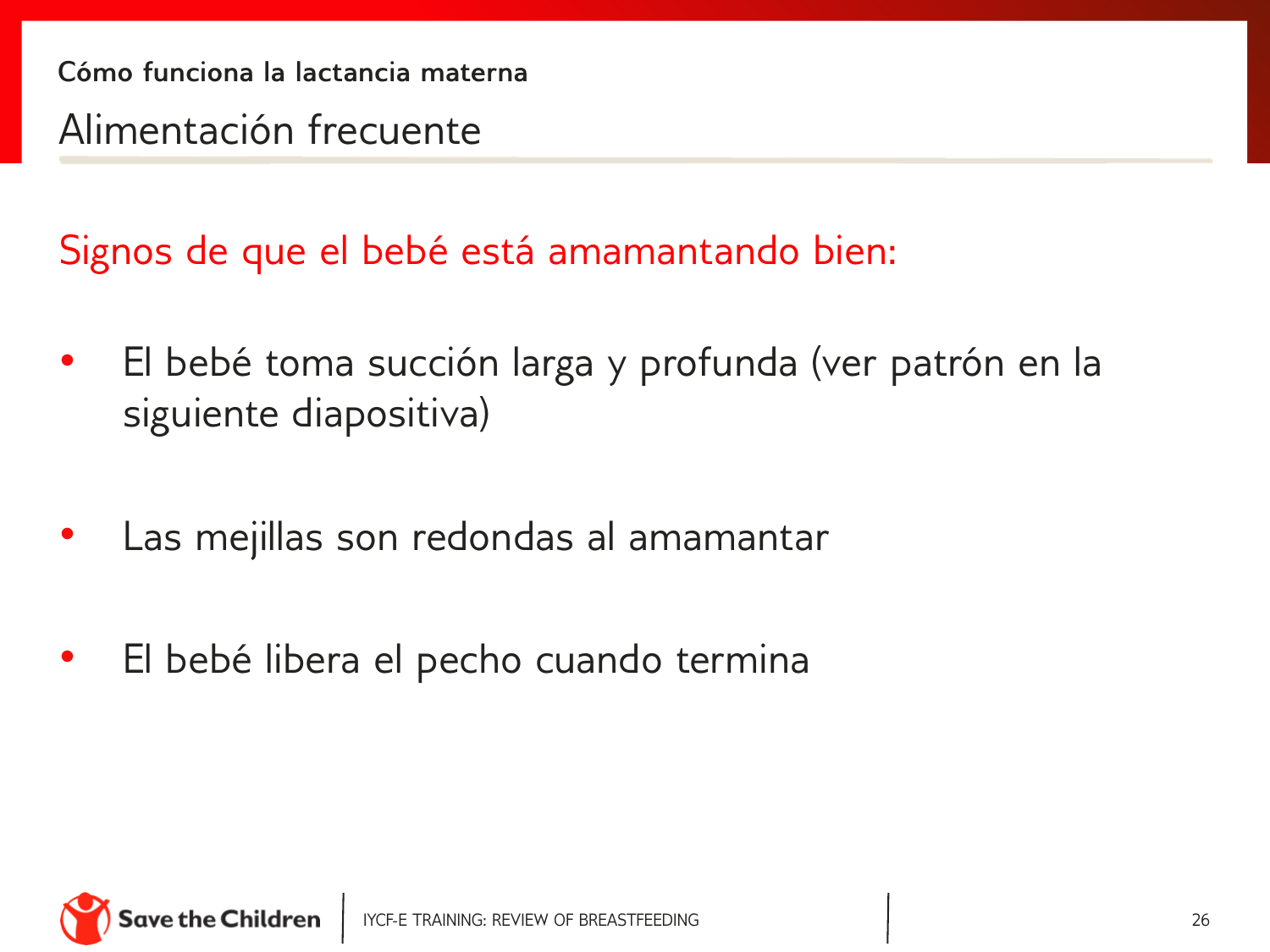

# Cómo funciona la lactancia materna
Alimentación frecuente
Signos de que el bebé está amamantando bien:
El bebé toma succión larga y profunda (ver patrón en la siguiente diapositiva)

Las mejillas son redondas al amamantar

El bebé libera el pecho cuando termina

IYCF-E TRAINING: REVIEW OF BREASTFEEDING
26